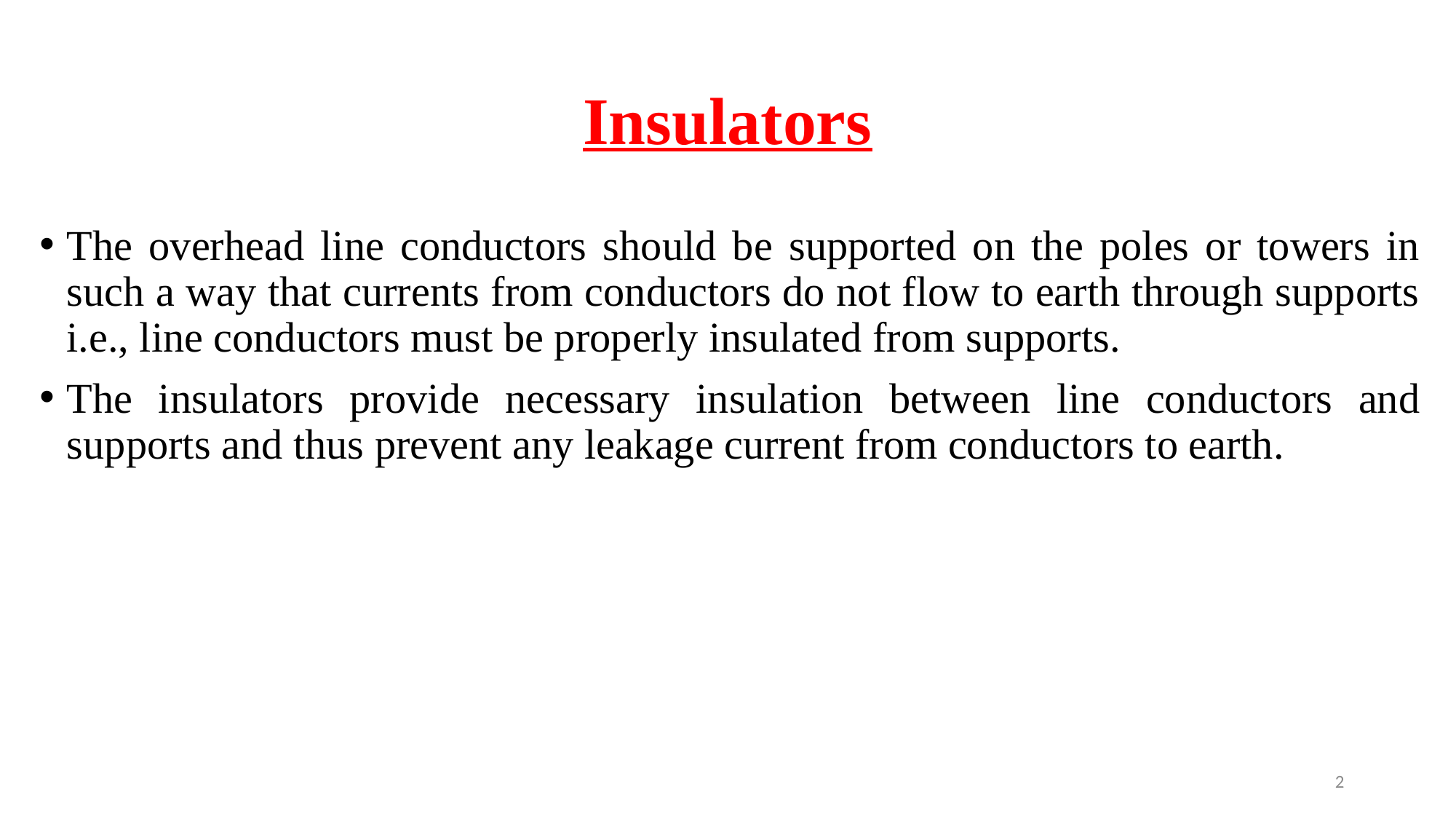

# Insulators
The overhead line conductors should be supported on the poles or towers in such a way that currents from conductors do not flow to earth through supports i.e., line conductors must be properly insulated from supports.
The insulators provide necessary insulation between line conductors and supports and thus prevent any leakage current from conductors to earth.
2